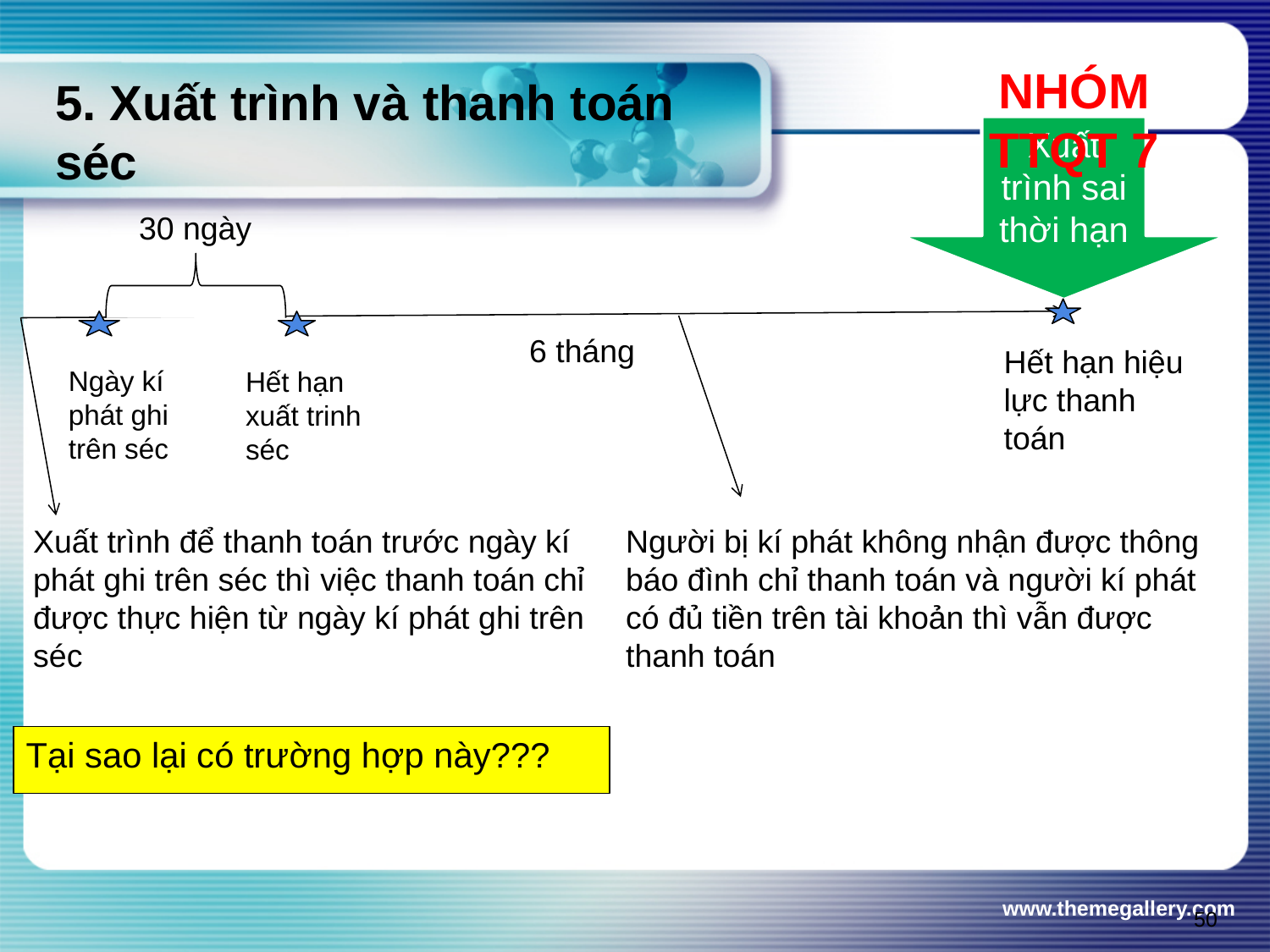

NHÓM TTQT 7
# 5. Xuất trình và thanh toán séc
Xuất trình sai thời hạn

30 ngày

6 tháng
Hết hạn hiệu lực thanh toán
Ngày kí phát ghi trên séc
Hết hạn xuất trinh séc
Xuất trình để thanh toán trước ngày kí phát ghi trên séc thì việc thanh toán chỉ được thực hiện từ ngày kí phát ghi trên séc

Người bị kí phát không nhận được thông báo đình chỉ thanh toán và người kí phát có đủ tiền trên tài khoản thì vẫn được thanh toán

Tại sao lại có trường hợp này???
www.themegallery.com
50